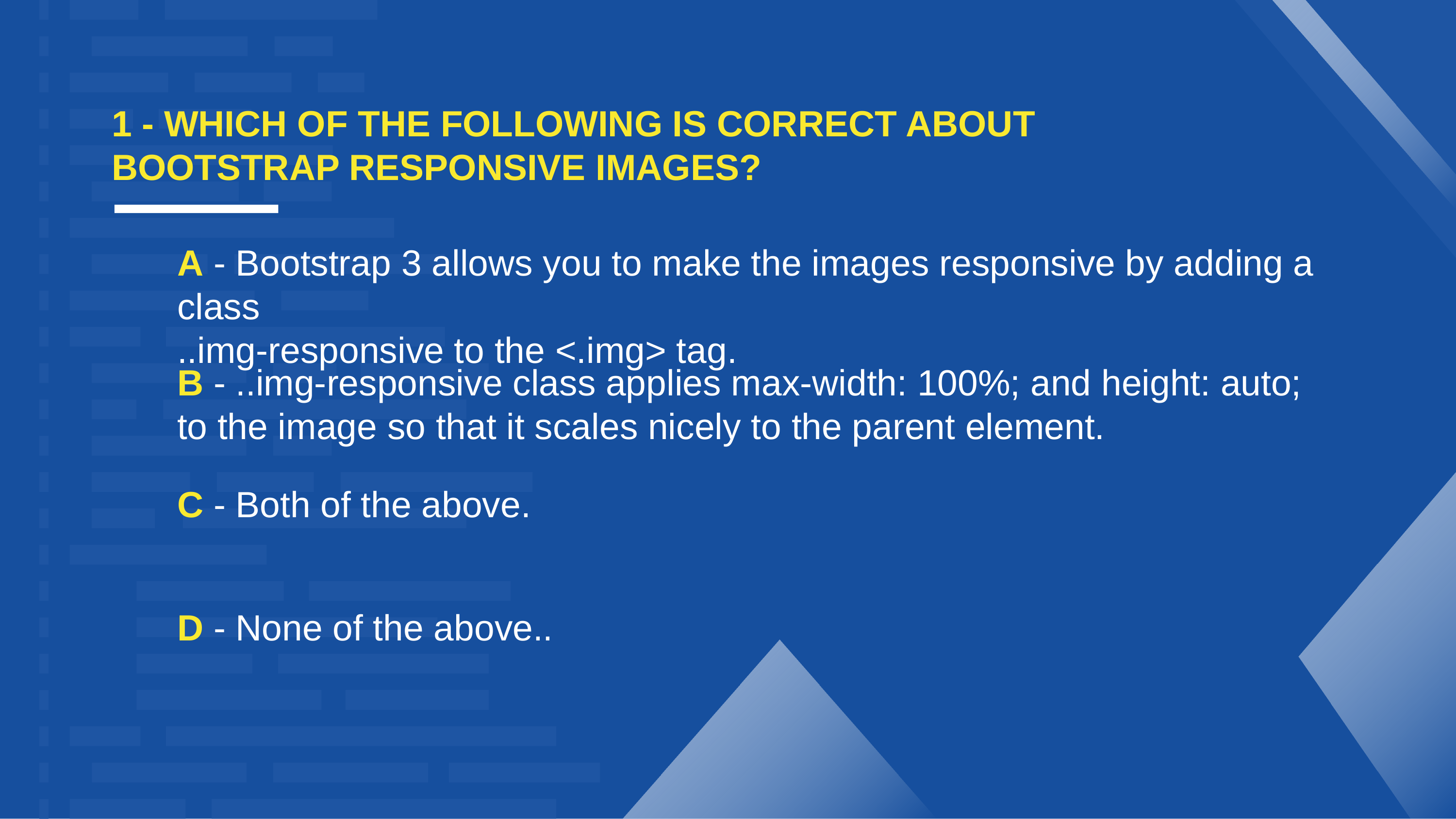

1 - WHICH OF THE FOLLOWING IS CORRECT ABOUT
BOOTSTRAP RESPONSIVE IMAGES?

A - Bootstrap 3 allows you to make the images responsive by adding a class
..img-responsive to the <.img> tag.
B - ..img-responsive class applies max-width: 100%; and height: auto;
to the image so that it scales nicely to the parent element.
C - Both of the above.
D - None of the above..